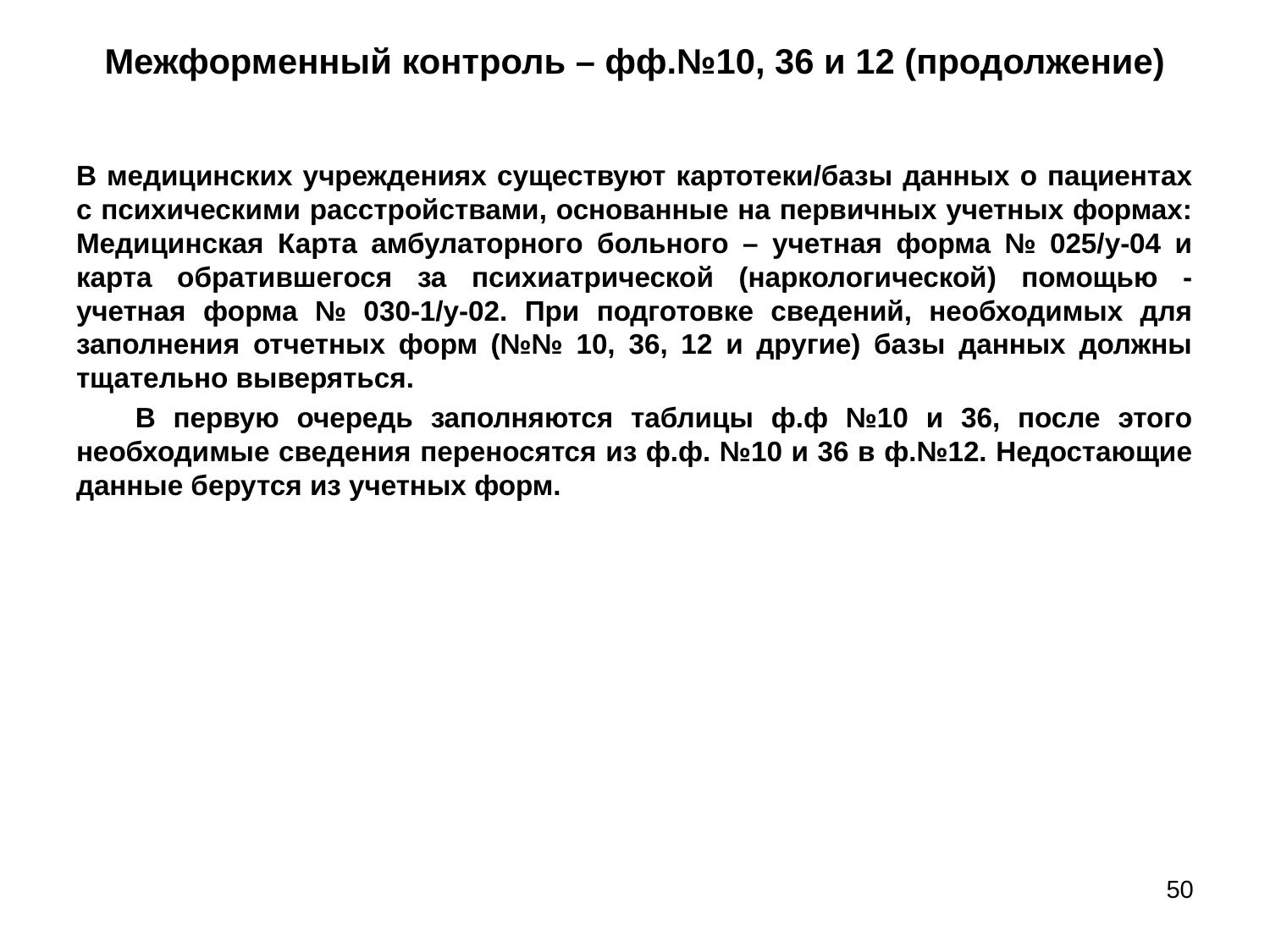

# Межформенный контроль – фф.№10, 36 и 12 (продолжение)
В медицинских учреждениях существуют картотеки/базы данных о пациентах с психическими расстройствами, основанные на первичных учетных формах: Медицинская Карта амбулаторного больного – учетная форма № 025/у-04 и карта обратившегося за психиатрической (наркологической) помощью - учетная форма № 030-1/у-02. При подготовке сведений, необходимых для заполнения отчетных форм (№№ 10, 36, 12 и другие) базы данных должны тщательно выверяться.
     В первую очередь заполняются таблицы ф.ф №10 и 36, после этого необходимые сведения переносятся из ф.ф. №10 и 36 в ф.№12. Недостающие данные берутся из учетных форм.

50